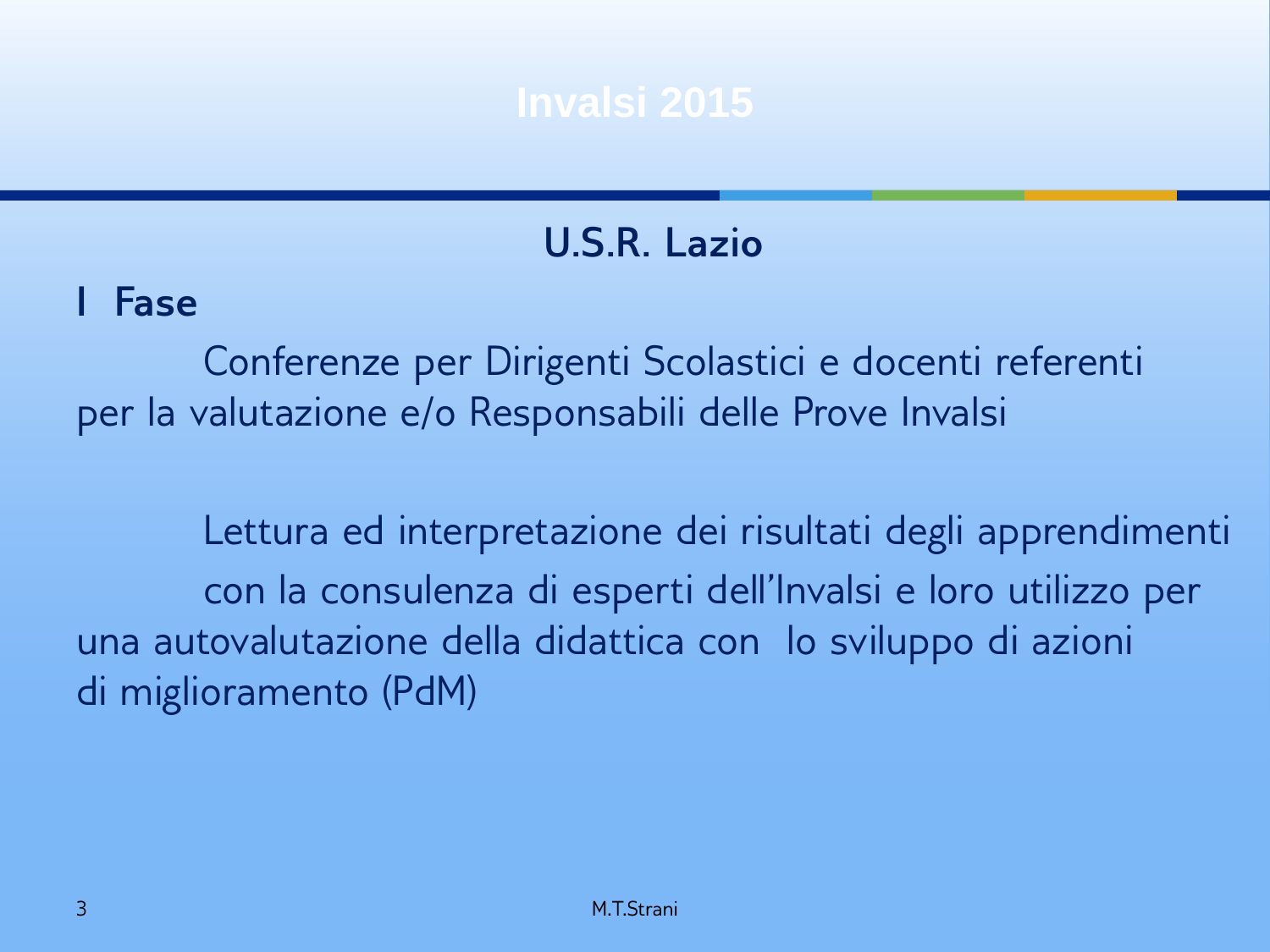

# Invalsi 2015
U.S.R. Lazio
I  Fase
	Conferenze per Dirigenti Scolastici e docenti referenti 	per la valutazione e/o Responsabili delle Prove Invalsi

	Lettura ed interpretazione dei risultati degli apprendimenti
	con la consulenza di esperti dell’Invalsi e loro utilizzo per 	una autovalutazione della didattica con  lo sviluppo di azioni 	di miglioramento (PdM)

3
M.T.Strani